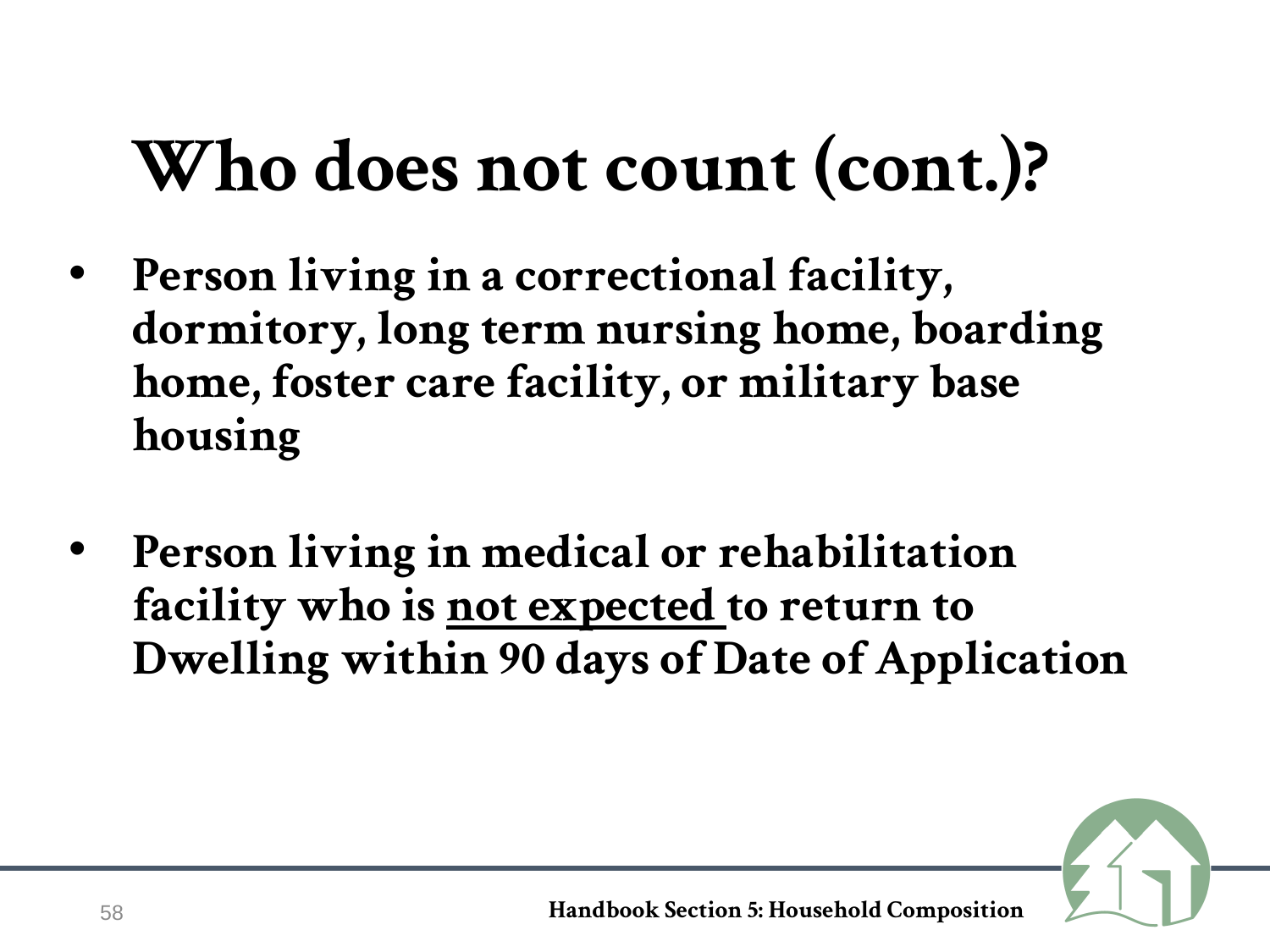

Who does not count (cont.)?
Person living in a correctional facility, dormitory, long term nursing home, boarding home, foster care facility, or military base housing
Person living in medical or rehabilitation facility who is not expected to return to Dwelling within 90 days of Date of Application
58
Handbook Section 5: Household Composition